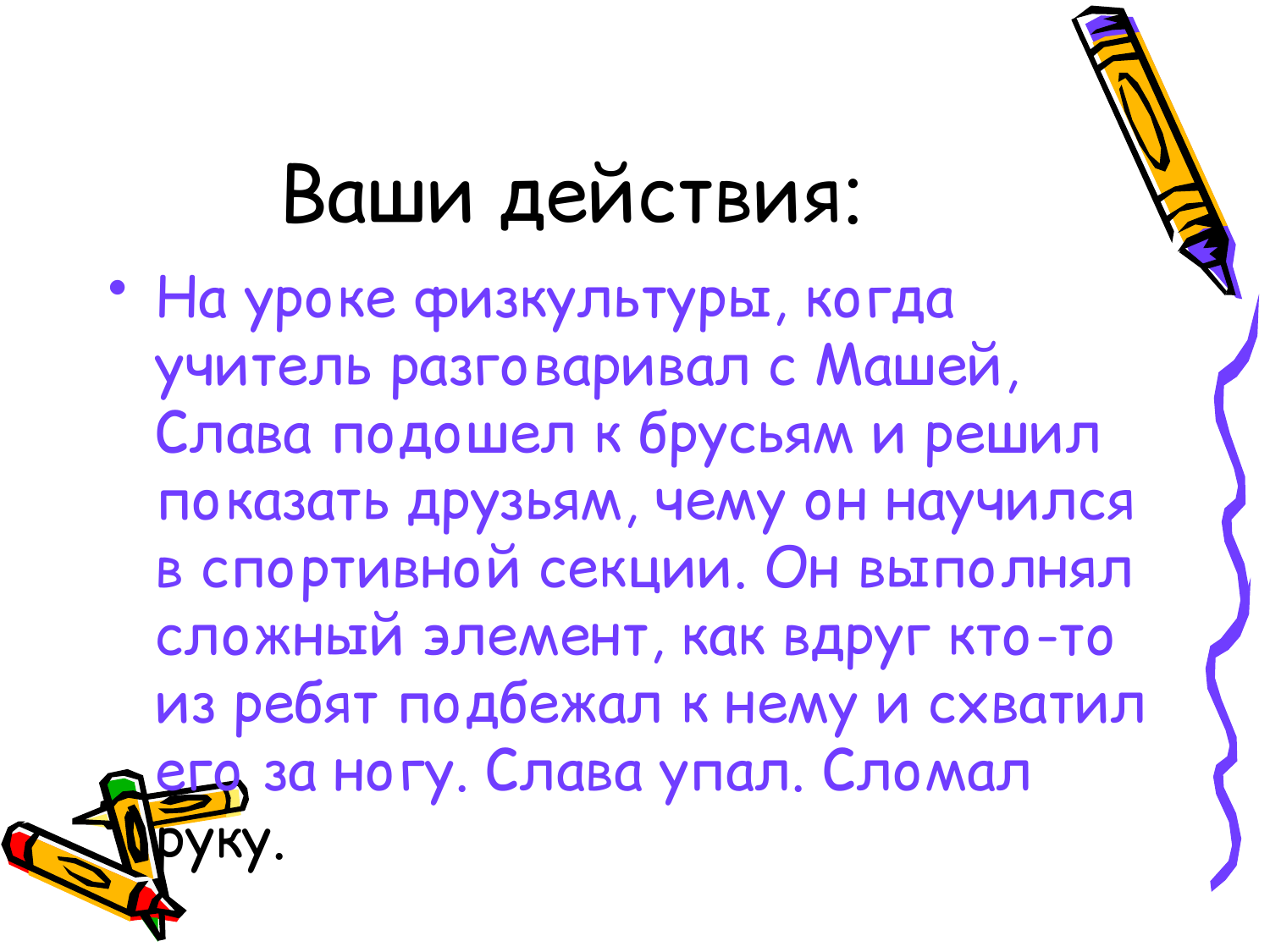

# Ваши действия:
На уроке физкультуры, когда учитель разговаривал с Машей, Слава подошел к брусьям и решил показать друзьям, чему он научился в спортивной секции. Он выполнял сложный элемент, как вдруг кто-то из ребят подбежал к нему и схватил его за ногу. Слава упал. Сломал руку.